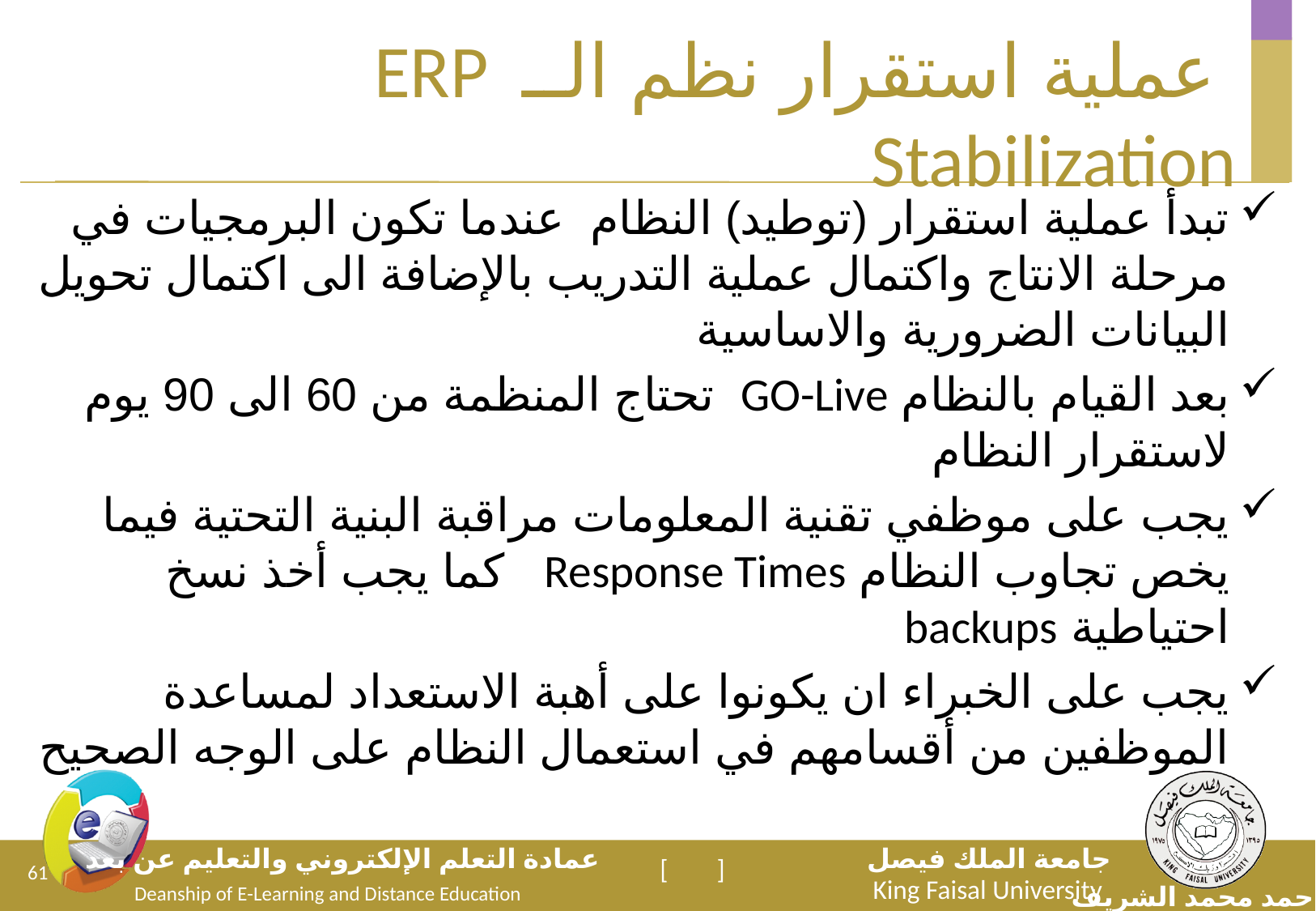

# عملية استقرار نظم الــERP   Stabilization
تبدأ عملية استقرار (توطيد) النظام  عندما تكون البرمجيات في مرحلة الانتاج واكتمال عملية التدريب بالإضافة الى اكتمال تحويل البيانات الضرورية والاساسية
بعد القيام بالنظام GO-Live  تحتاج المنظمة من 60 الى 90 يوم لاستقرار النظام
يجب على موظفي تقنية المعلومات مراقبة البنية التحتية فيما يخص تجاوب النظام Response Times   كما يجب أخذ نسخ احتياطية backups
يجب على الخبراء ان يكونوا على أهبة الاستعداد لمساعدة الموظفين من أقسامهم في استعمال النظام على الوجه الصحيح

61